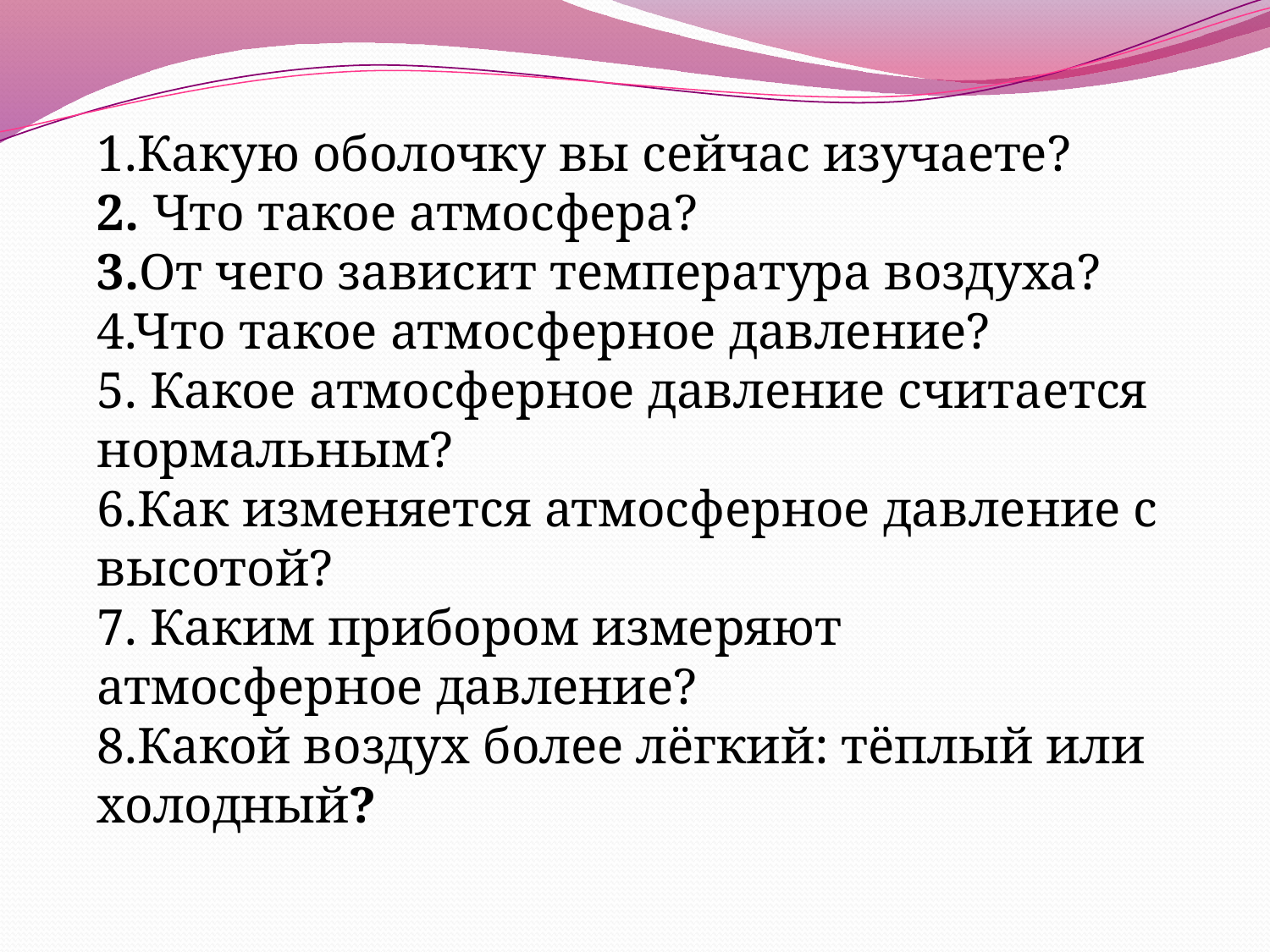

1.Какую оболочку вы сейчас изучаете?
2. Что такое атмосфера?
3.От чего зависит температура воздуха?
4.Что такое атмосферное давление?
5. Какое атмосферное давление считается нормальным?
6.Как изменяется атмосферное давление с высотой?
7. Каким прибором измеряют атмосферное давление?
8.Какой воздух более лёгкий: тёплый или холодный?